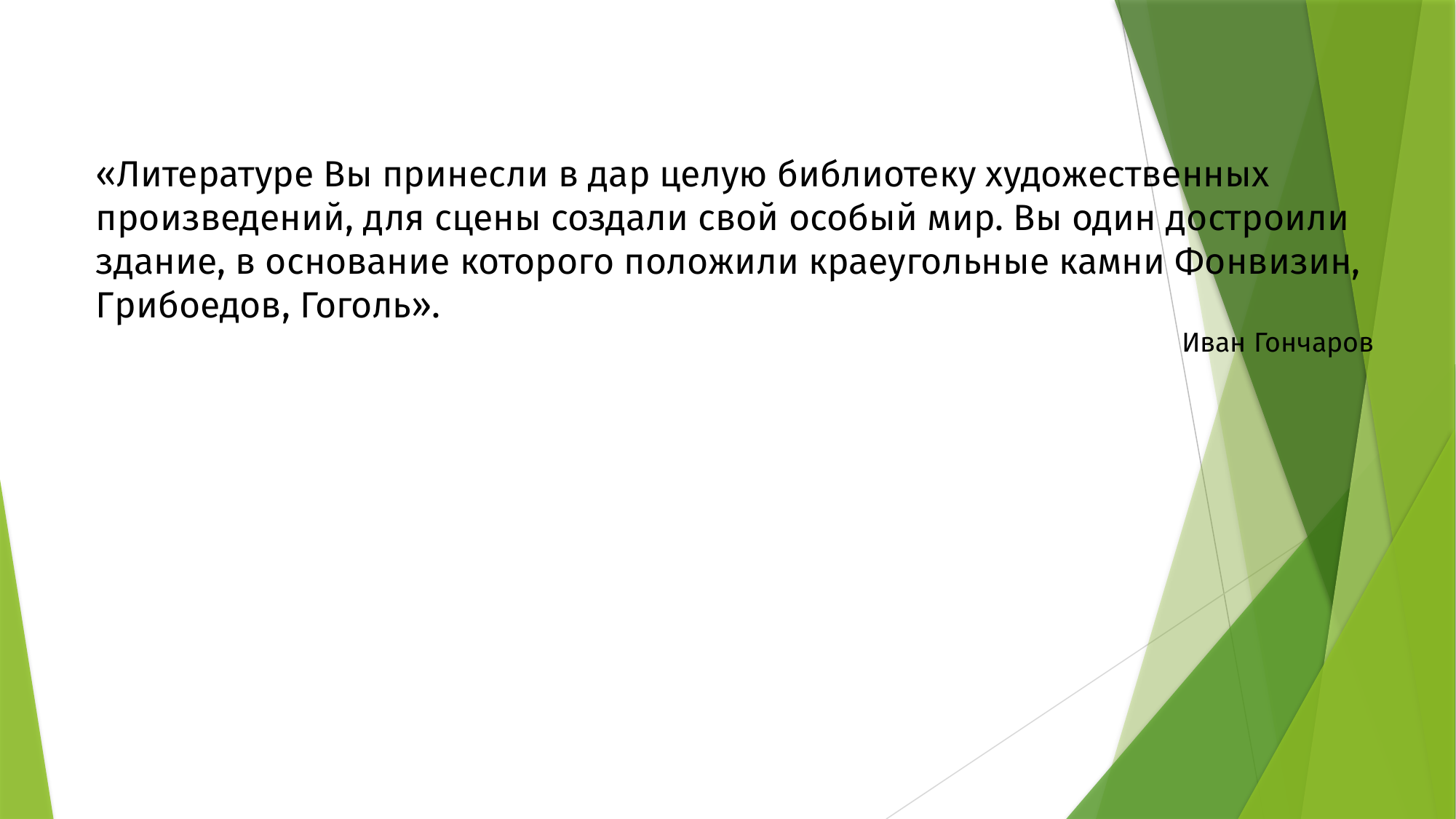

«Литературе Вы принесли в дар целую библиотеку художественных произведений, для сцены создали свой особый мир. Вы один достроили здание, в основание которого положили краеугольные камни Фонвизин, Грибоедов, Гоголь».
Иван Гончаров